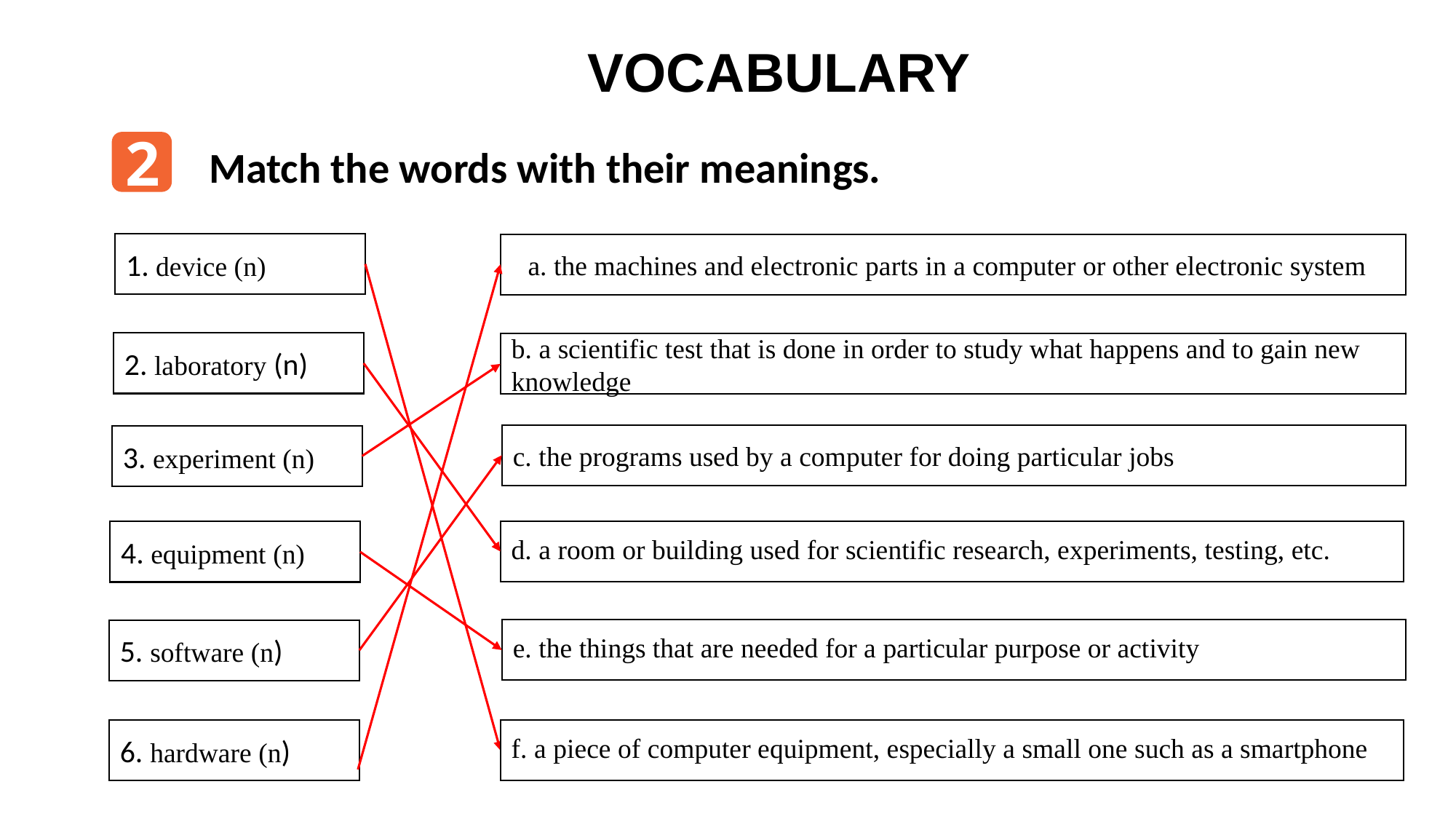

VOCABULARY
Match the words with their meanings.
2

1. device (n)
a. the machines and electronic parts in a computer or other electronic system
2. laboratory (n)
b. a scientific test that is done in order to study what happens and to gain new knowledge
c. ​the programs used by a computer for doing particular jobs
3. experiment (n)
4. equipment (n)
d. a room or building used for scientific research, experiments, testing, etc.
e. the things that are needed for a particular purpose or activity
5. software (n)
6. hardware (n)
f. a piece of computer equipment, especially a small one such as a smartphone